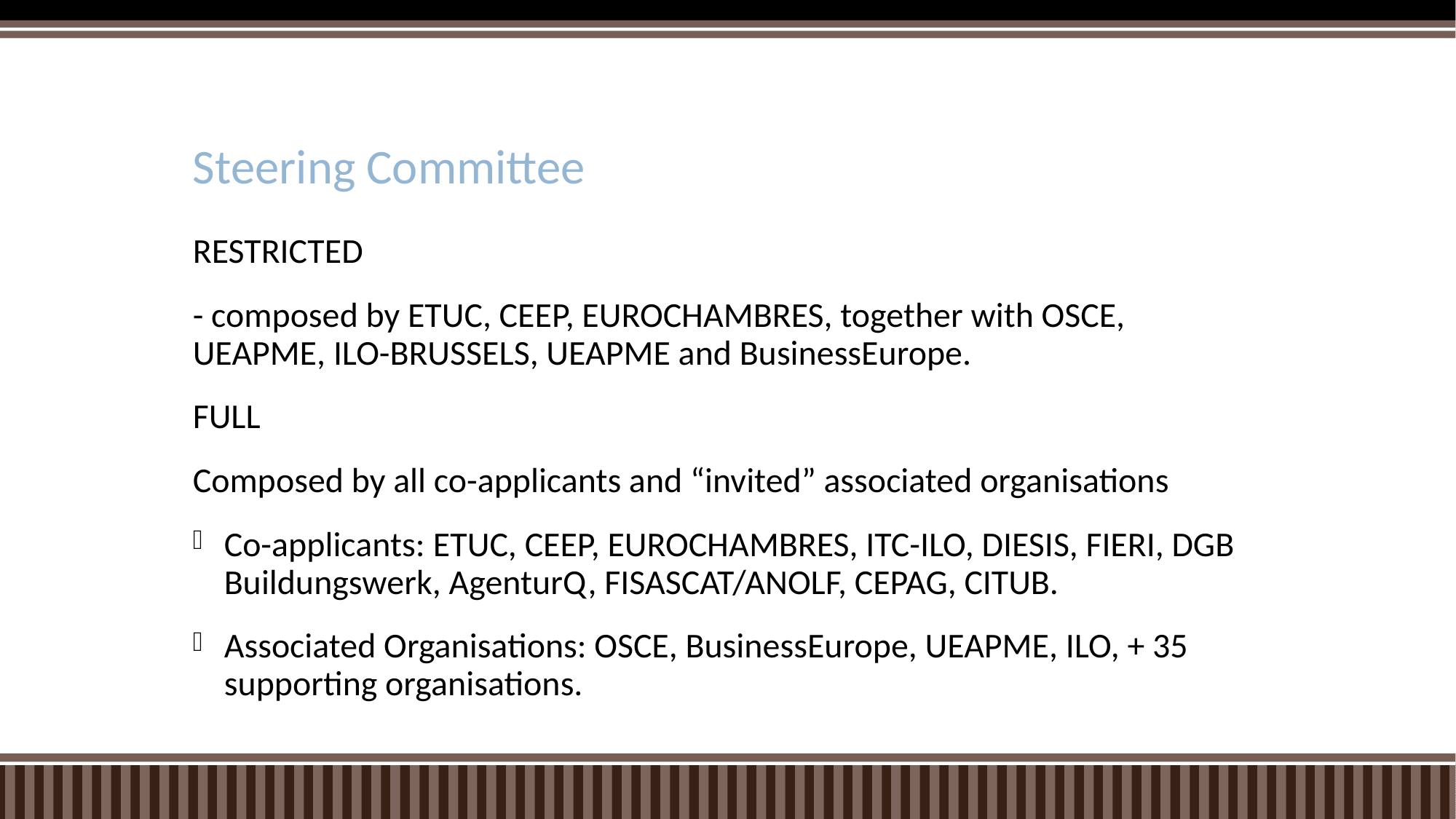

# Steering Committee
RESTRICTED
- composed by ETUC, CEEP, EUROCHAMBRES, together with OSCE, UEAPME, ILO-BRUSSELS, UEAPME and BusinessEurope.
FULL
Composed by all co-applicants and “invited” associated organisations
Co-applicants: ETUC, CEEP, EUROCHAMBRES, ITC-ILO, DIESIS, FIERI, DGB Buildungswerk, AgenturQ, FISASCAT/ANOLF, CEPAG, CITUB.
Associated Organisations: OSCE, BusinessEurope, UEAPME, ILO, + 35 supporting organisations.